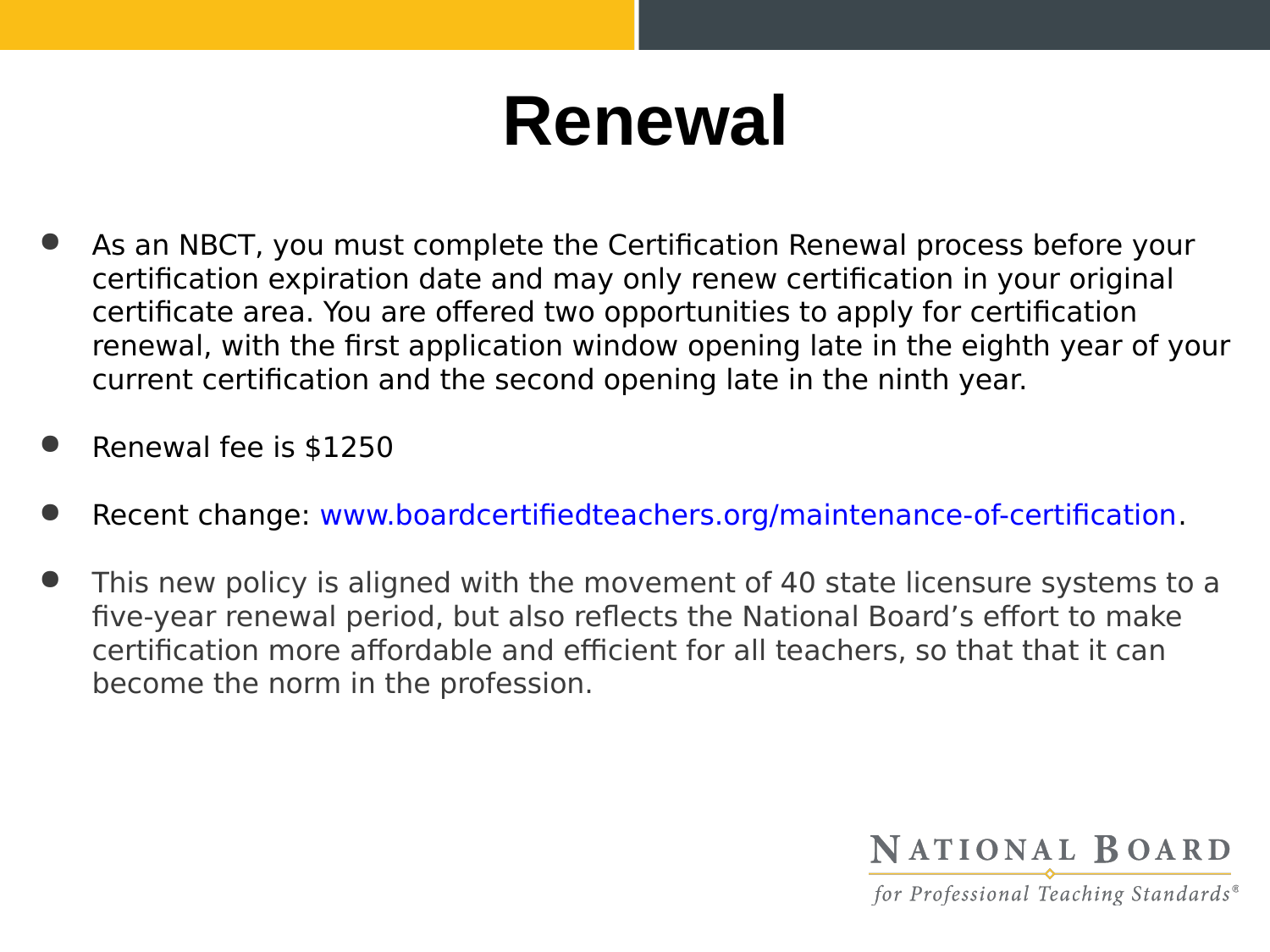

# Renewal

As an NBCT, you must complete the Certification Renewal process before your certification expiration date and may only renew certification in your original certificate area. You are offered two opportunities to apply for certification renewal, with the first application window opening late in the eighth year of your current certification and the second opening late in the ninth year.

Renewal fee is $1250

Recent change: www.boardcertifiedteachers.org/maintenance-of-certification.

This new policy is aligned with the movement of 40 state licensure systems to a five-year renewal period, but also reflects the National Board’s effort to make certification more affordable and efficient for all teachers, so that that it can become the norm in the profession.